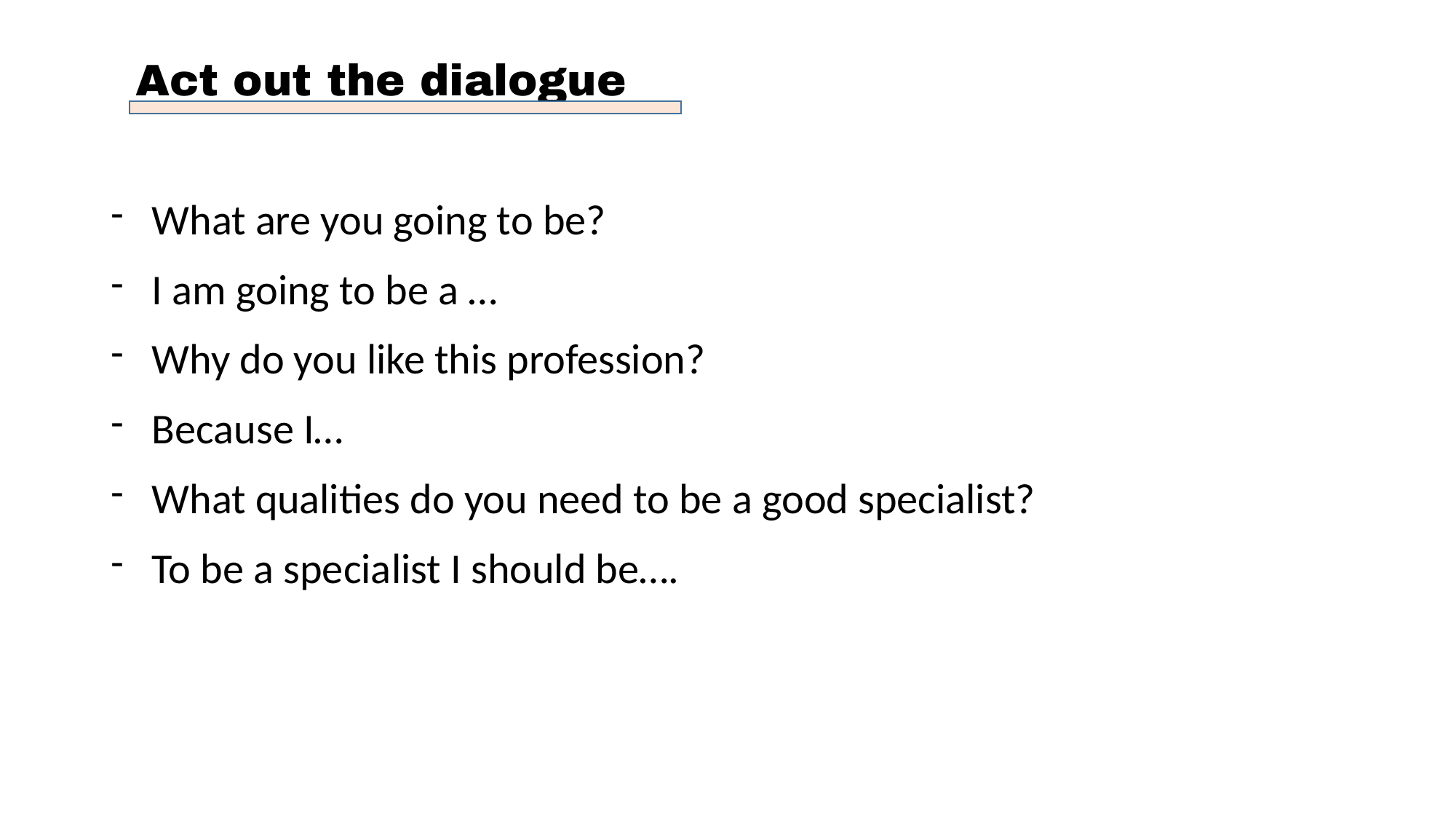

# Act out the dialogue

What are you going to be?
I am going to be a …
Why do you like this profession?
Because I…
What qualities do you need to be a good specialist?
To be a specialist I should be….